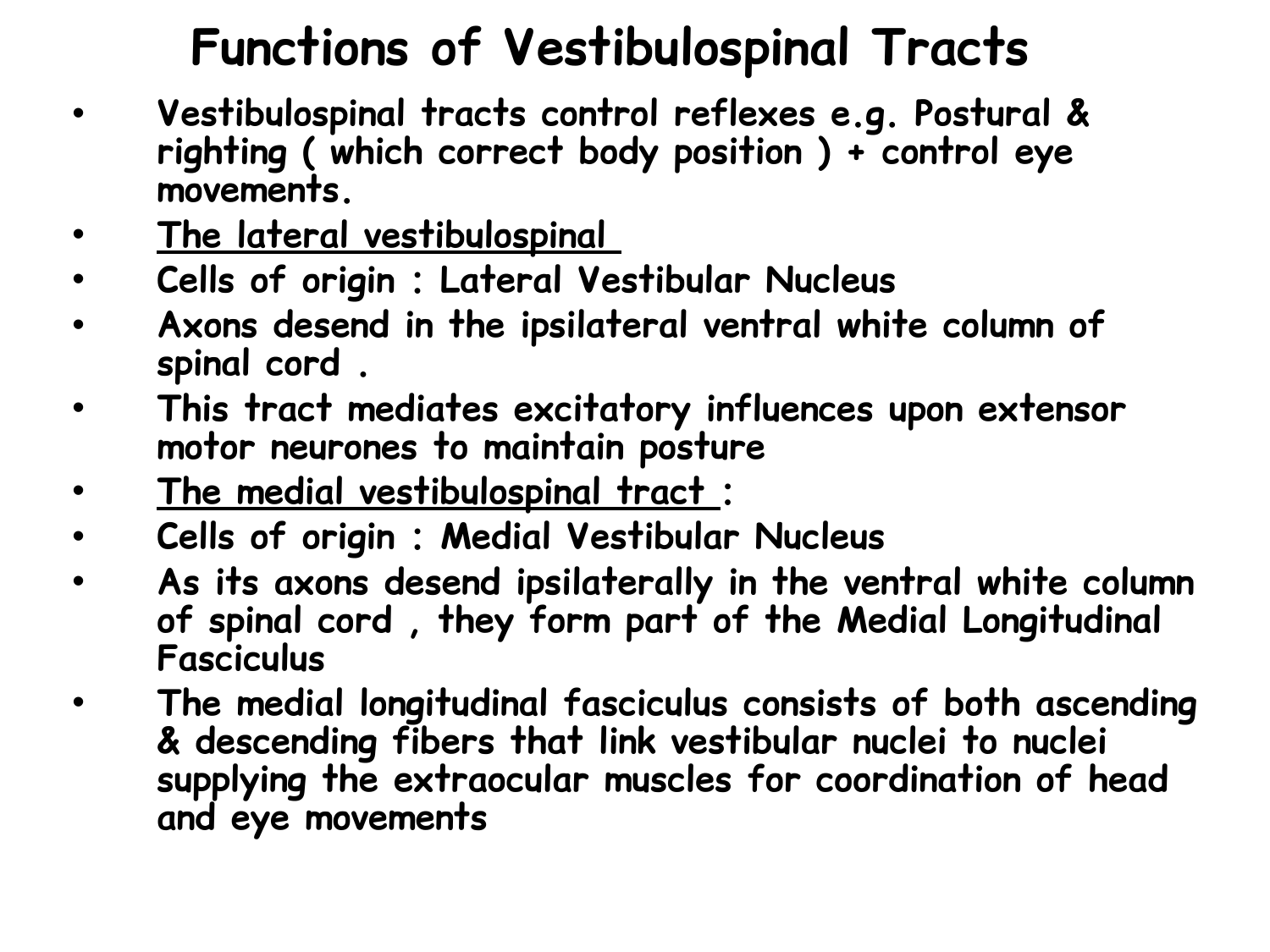

# Functions of Vestibulospinal Tracts
Vestibulospinal tracts control reflexes e.g. Postural & righting ( which correct body position ) + control eye movements.
The lateral vestibulospinal
Cells of origin : Lateral Vestibular Nucleus
Axons desend in the ipsilateral ventral white column of spinal cord .
This tract mediates excitatory influences upon extensor motor neurones to maintain posture
The medial vestibulospinal tract :
Cells of origin : Medial Vestibular Nucleus
As its axons desend ipsilaterally in the ventral white column of spinal cord , they form part of the Medial Longitudinal Fasciculus
The medial longitudinal fasciculus consists of both ascending & descending fibers that link vestibular nuclei to nuclei supplying the extraocular muscles for coordination of head and eye movements